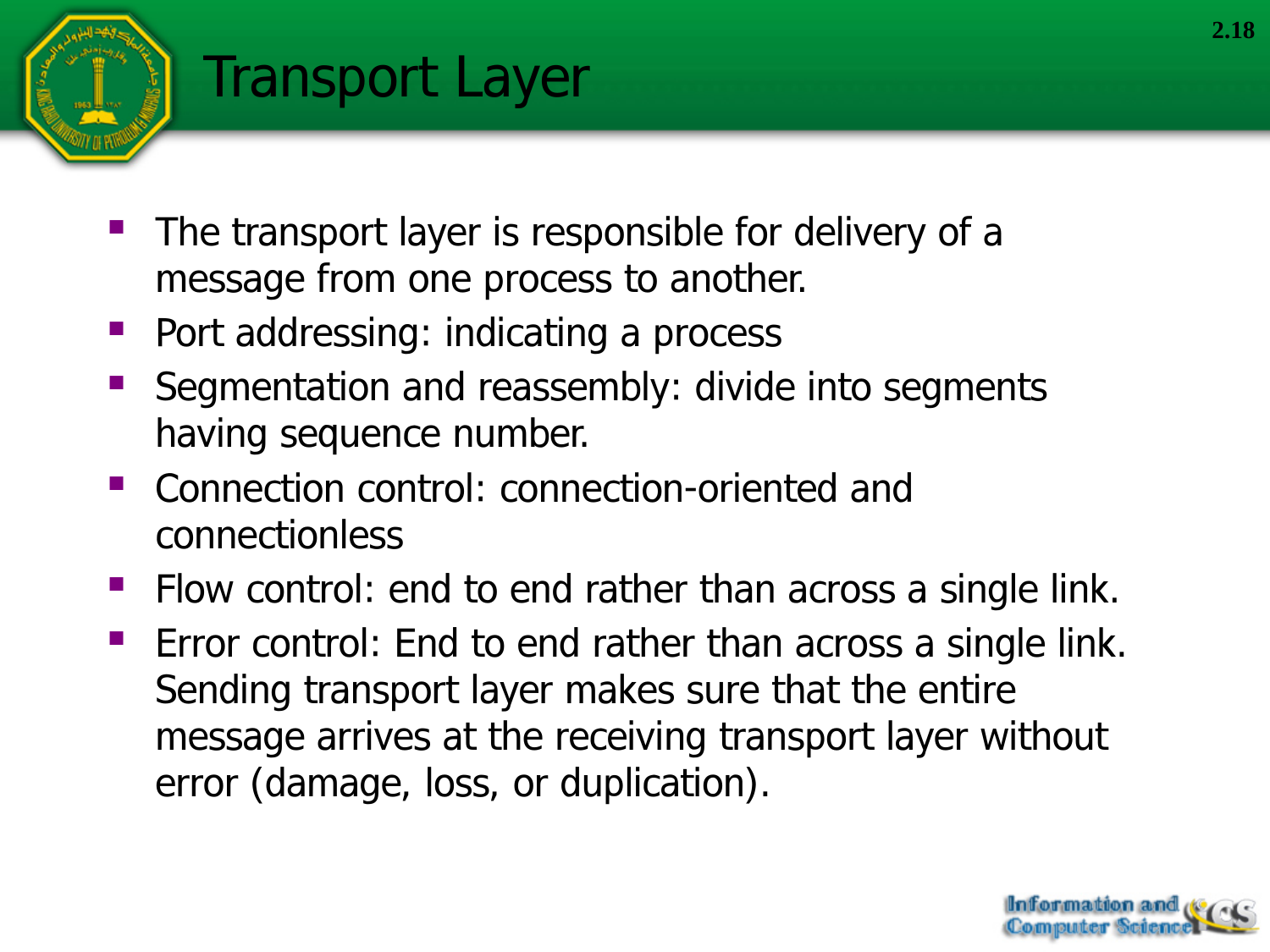

2.18
# Transport Layer
The transport layer is responsible for delivery of a message from one process to another.
Port addressing: indicating a process
Segmentation and reassembly: divide into segments having sequence number.
Connection control: connection-oriented and connectionless
Flow control: end to end rather than across a single link.
Error control: End to end rather than across a single link. Sending transport layer makes sure that the entire message arrives at the receiving transport layer without error (damage, loss, or duplication).